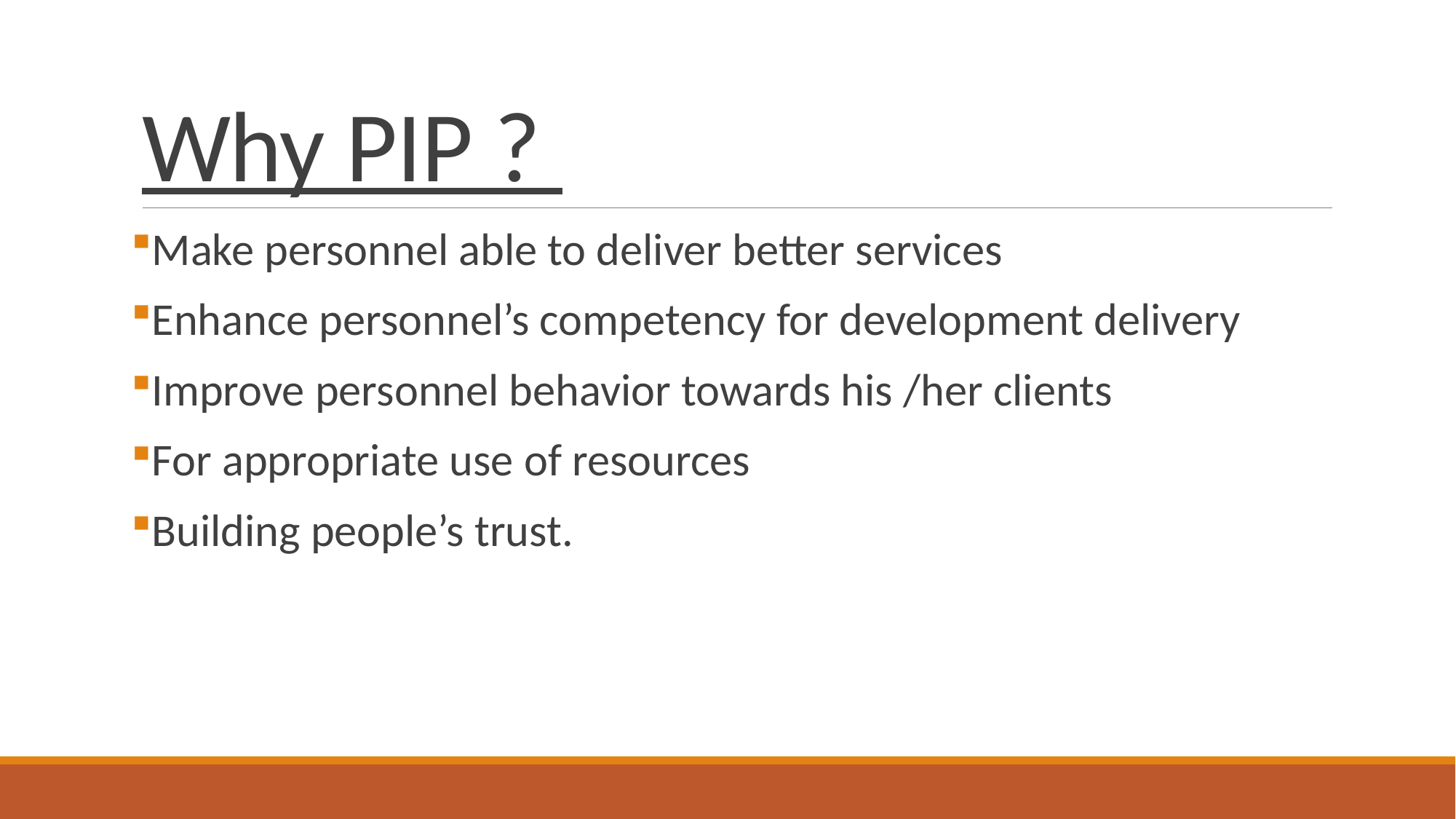

# Why PIP ?
Make personnel able to deliver better services
Enhance personnel’s competency for development delivery
Improve personnel behavior towards his /her clients
For appropriate use of resources
Building people’s trust.